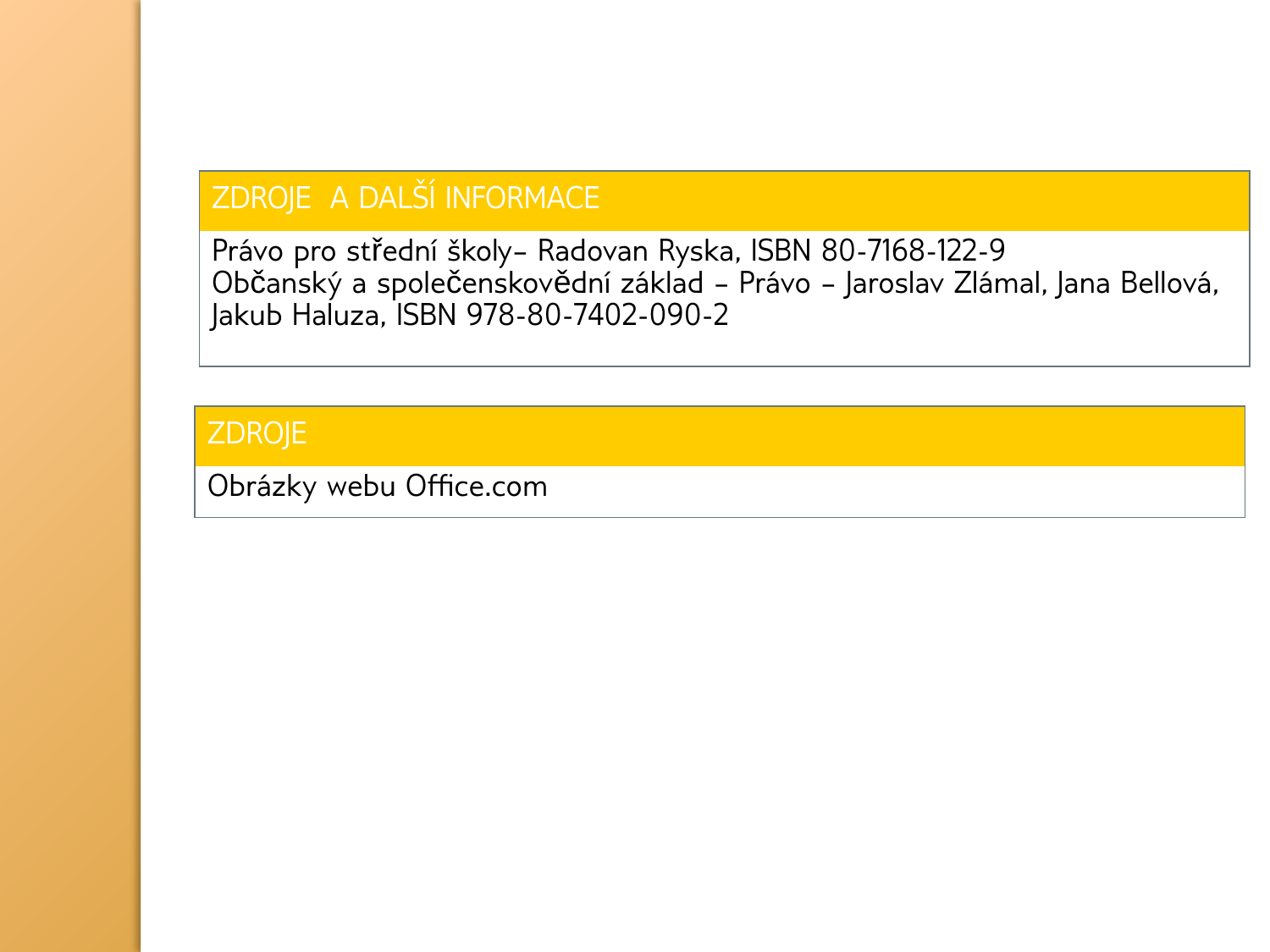

| ZDROJE A DALŠÍ INFORMACE |
| --- |
| Právo pro střední školy– Radovan Ryska, ISBN 80-7168-122-9 Občanský a společenskovědní základ – Právo – Jaroslav Zlámal, Jana Bellová, Jakub Haluza, ISBN 978-80-7402-090-2 |
| ZDROJE |
| --- |
| Obrázky webu Office.com |